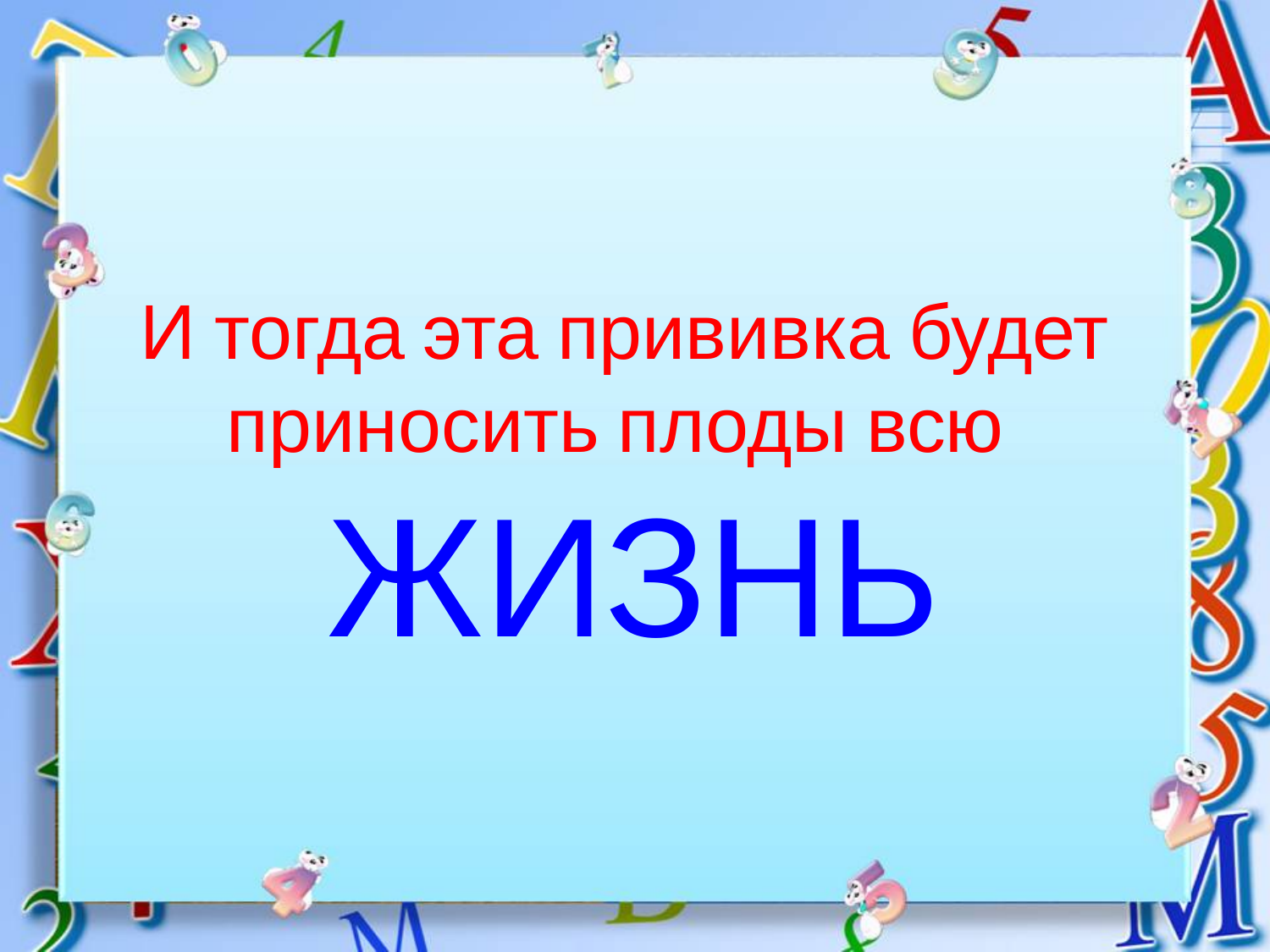

# И тогда эта прививка будет приносить плоды всю ЖИЗНЬ